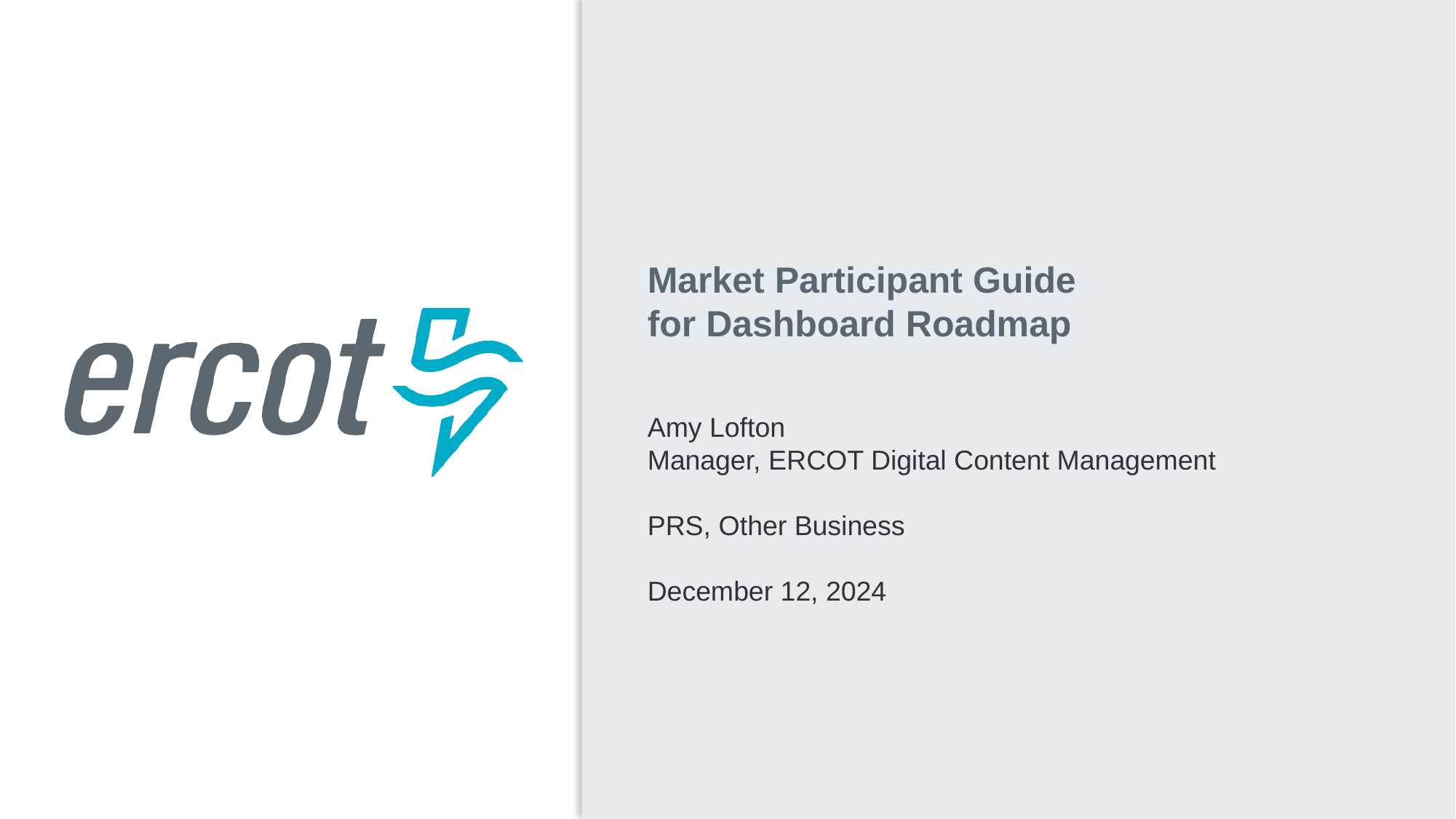

Market Participant Guide
for Dashboard Roadmap

Amy Lofton
Manager, ERCOT Digital Content Management

PRS, Other Business

December 12, 2024